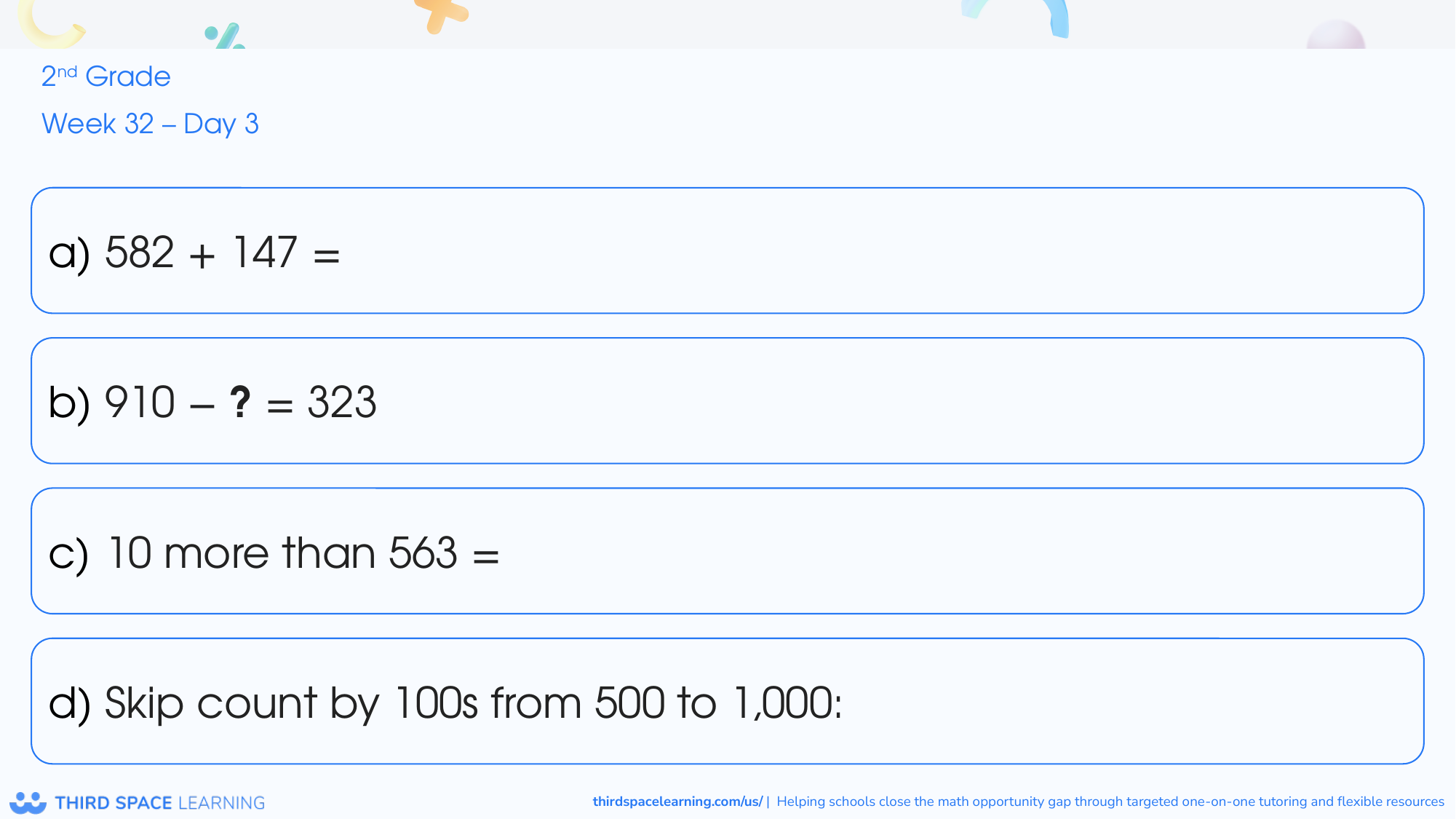

2nd Grade
Week 32 – Day 3
582 + 147 =
910 − ? = 323
10 more than 563 =
Skip count by 100s from 500 to 1,000: